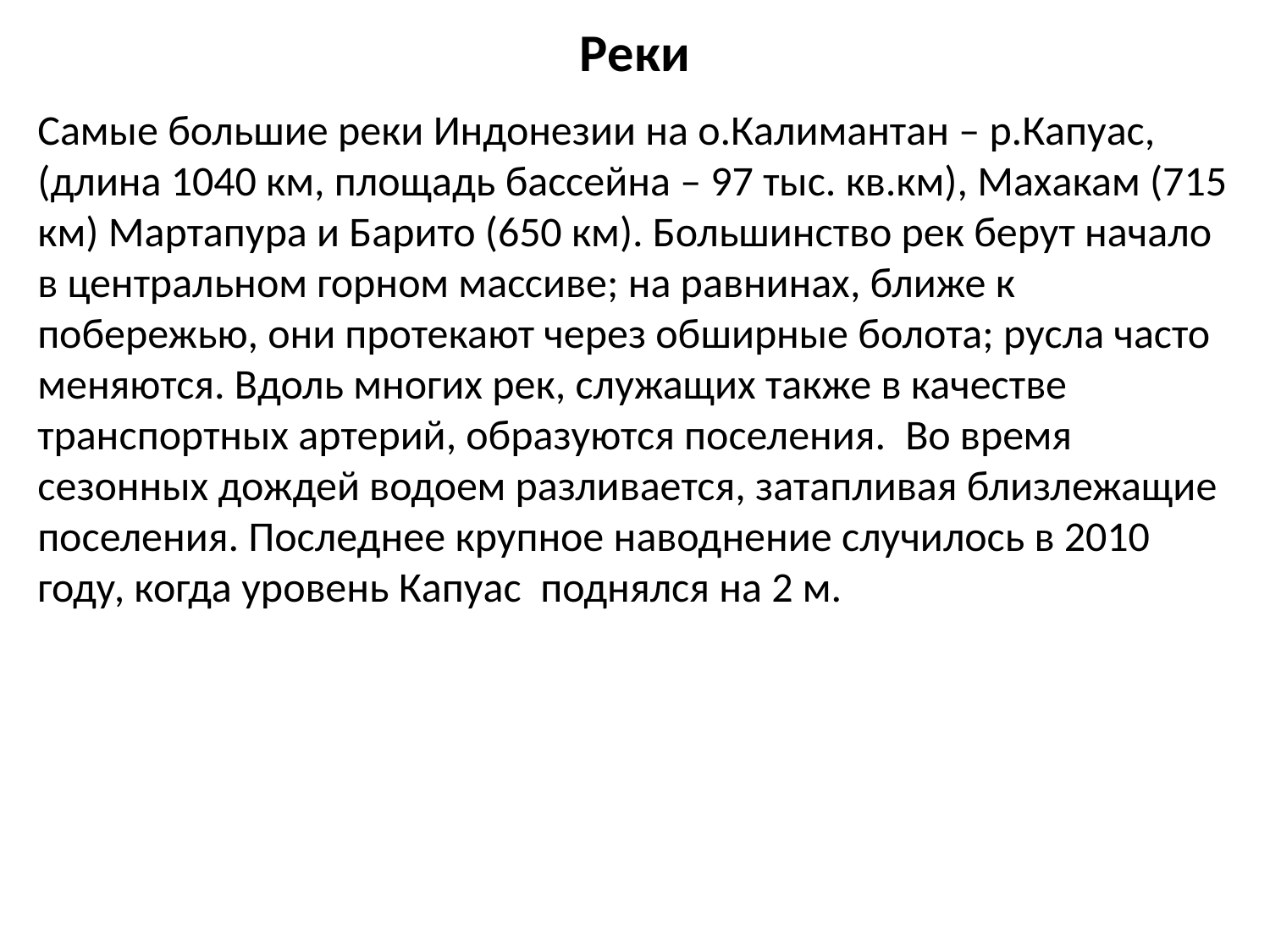

# Реки
Самые большие реки Индонезии на о.Калимантан – р.Капуас, (длина 1040 км, площадь бассейна – 97 тыс. кв.км), Махакам (715 км) Мартапура и Барито (650 км). Большинство рек берут начало в центральном горном массиве; на равнинах, ближе к побережью, они протекают через обширные болота; русла часто меняются. Вдоль многих рек, служащих также в качестве транспортных артерий, образуются поселения.  Во время сезонных дождей водоем разливается, затапливая близлежащие поселения. Последнее крупное наводнение случилось в 2010 году, когда уровень Капуас  поднялся на 2 м.